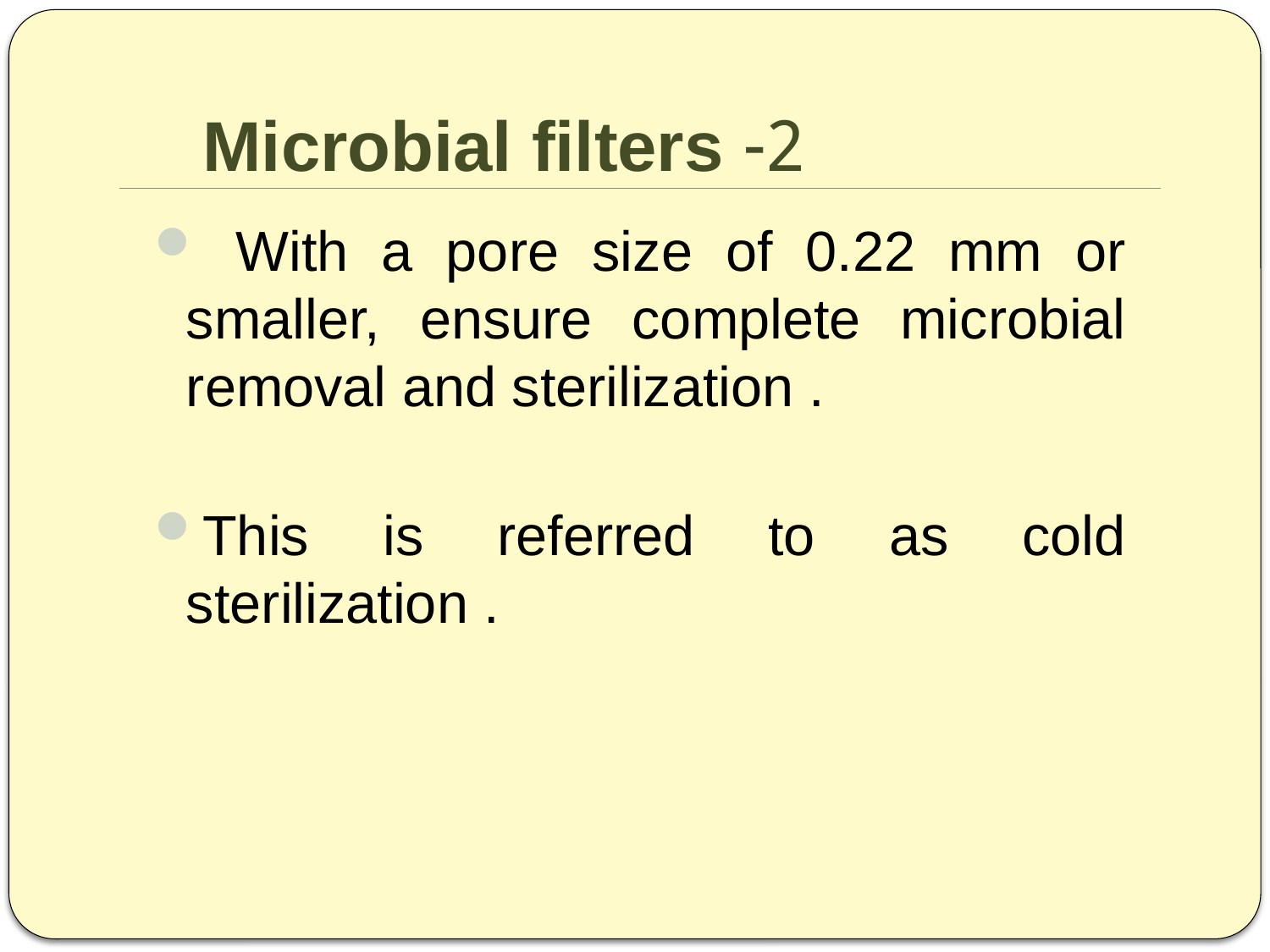

# 2- Microbial filters
 With a pore size of 0.22 mm or smaller, ensure complete microbial removal and sterilization .

This is referred to as cold sterilization .